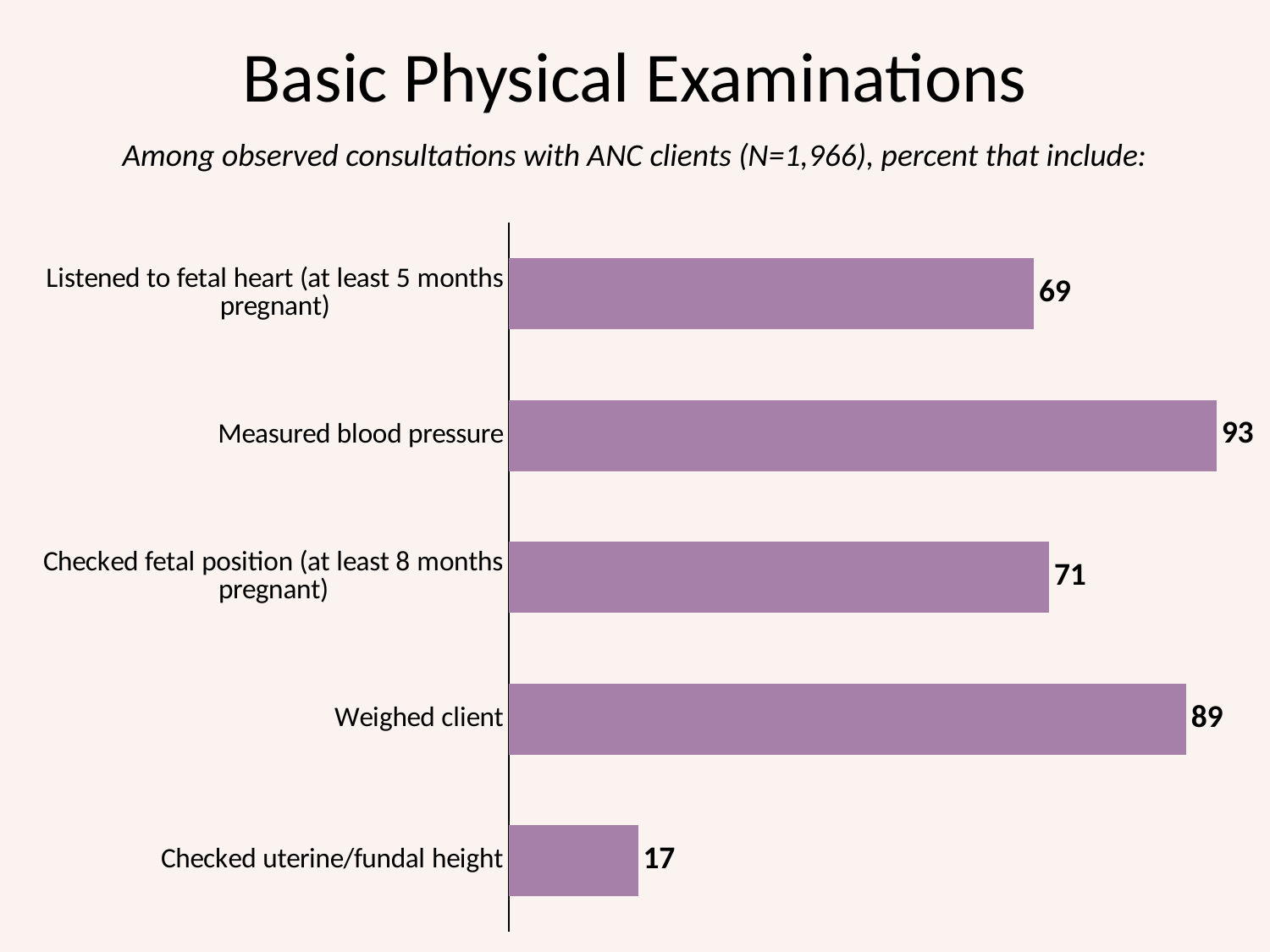

# Basic Physical Examinations
Among observed consultations with ANC clients (N=1,966), percent that include:

### Chart

| Category | Column2 |
|---|---|
| Checked uterine/fundal height | 17.0 |
| Weighed client | 89.0 |
| Checked fetal position (at least 8 months pregnant) | 71.0 |
| Measured blood pressure | 93.0 |
| Listened to fetal heart (at least 5 months pregnant) | 69.0 |